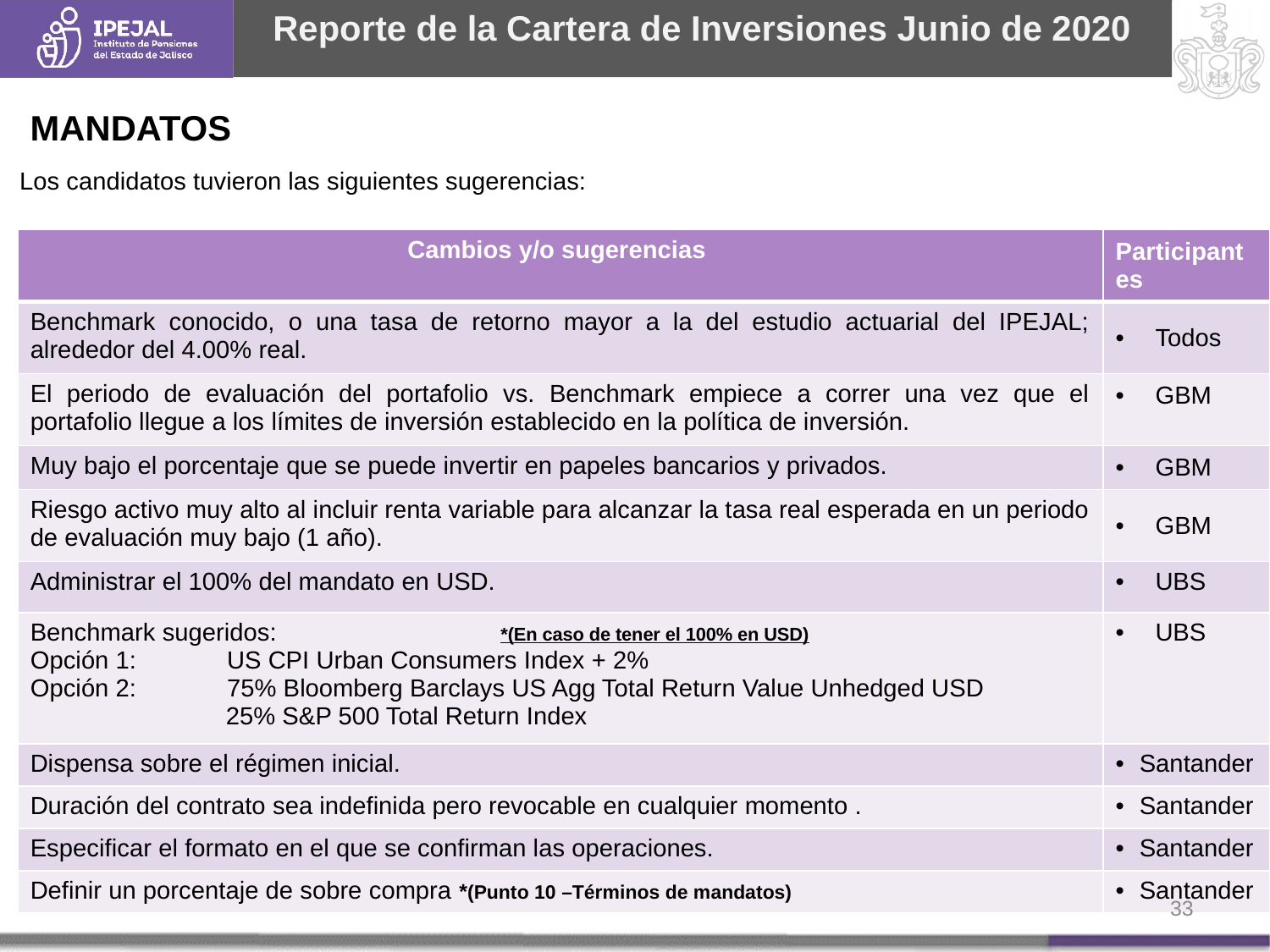

Reporte de la Cartera de Inversiones Junio de 2020
MANDATOS
Los candidatos tuvieron las siguientes sugerencias:
| Cambios y/o sugerencias | Participantes |
| --- | --- |
| Benchmark conocido, o una tasa de retorno mayor a la del estudio actuarial del IPEJAL; alrededor del 4.00% real. | Todos |
| El periodo de evaluación del portafolio vs. Benchmark empiece a correr una vez que el portafolio llegue a los límites de inversión establecido en la política de inversión. | GBM |
| Muy bajo el porcentaje que se puede invertir en papeles bancarios y privados. | GBM |
| Riesgo activo muy alto al incluir renta variable para alcanzar la tasa real esperada en un periodo de evaluación muy bajo (1 año). | GBM |
| Administrar el 100% del mandato en USD. | UBS |
| Benchmark sugeridos: \*(En caso de tener el 100% en USD) Opción 1: US CPI Urban Consumers Index + 2% Opción 2: 75% Bloomberg Barclays US Agg Total Return Value Unhedged USD 25% S&P 500 Total Return Index | UBS |
| Dispensa sobre el régimen inicial. | Santander |
| Duración del contrato sea indefinida pero revocable en cualquier momento . | Santander |
| Especificar el formato en el que se confirman las operaciones. | Santander |
| Definir un porcentaje de sobre compra \*(Punto 10 –Términos de mandatos) | Santander |
33